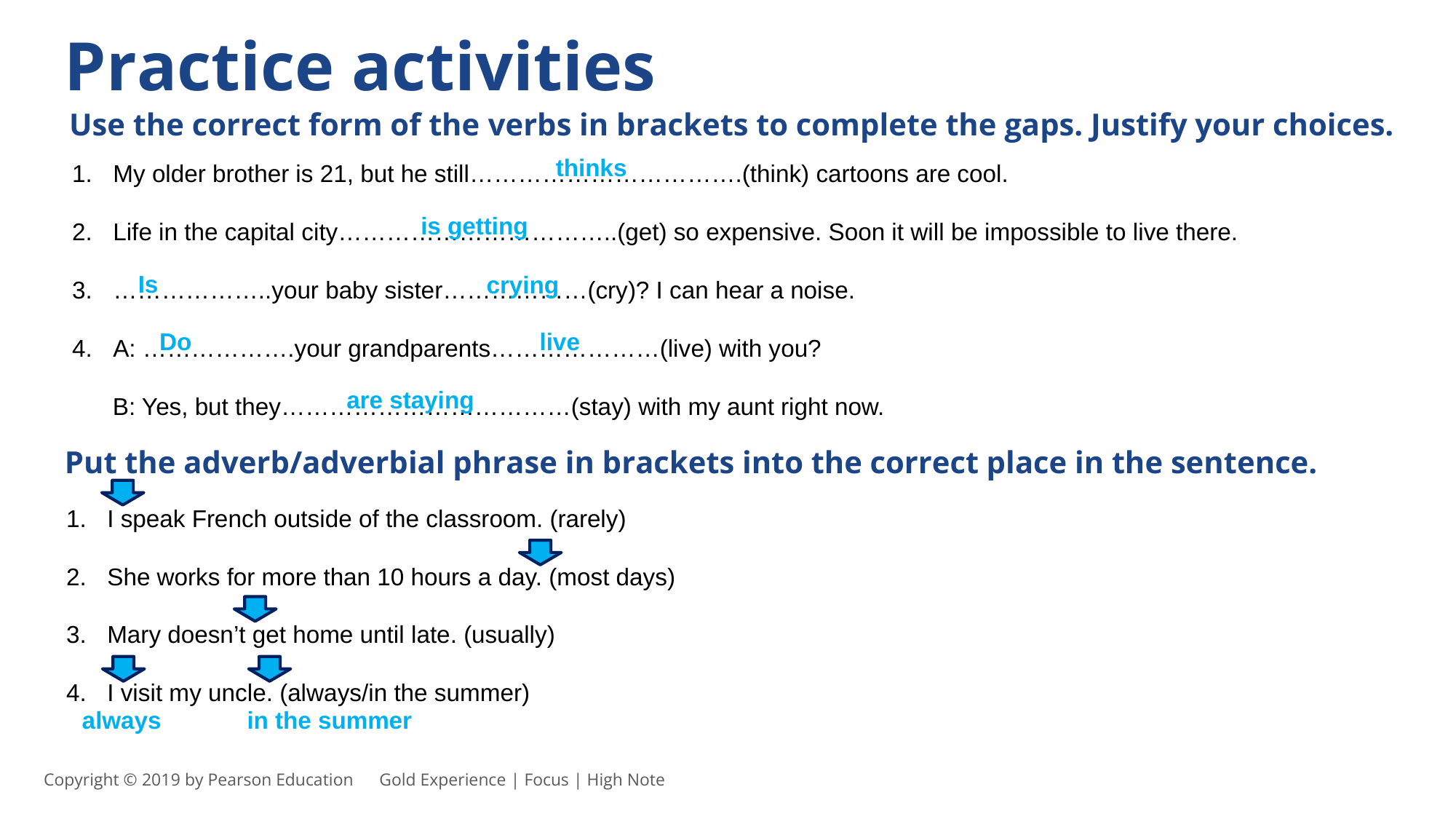

Practice activities
Use the correct form of the verbs in brackets to complete the gaps. Justify your choices.

My older brother is 21, but he still…………………………….(think) cartoons are cool.

Life in the capital city……………………………..(get) so expensive. Soon it will be impossible to live there.

………………..your baby sister………………(cry)? I can hear a noise.

A: ……………….your grandparents…………………(live) with you?

      B: Yes, but they………………………………(stay) with my aunt right now.

thinks
is getting
Is
crying
Do
live
are staying

I speak French outside of the classroom. (rarely)

She works for more than 10 hours a day. (most days)

Mary doesn’t get home until late. (usually)

I visit my uncle. (always/in the summer)
Put the adverb/adverbial phrase in brackets into the correct place in the sentence.

in the summer
always
Copyright © 2019 by Pearson Education      Gold Experience | Focus | High Note